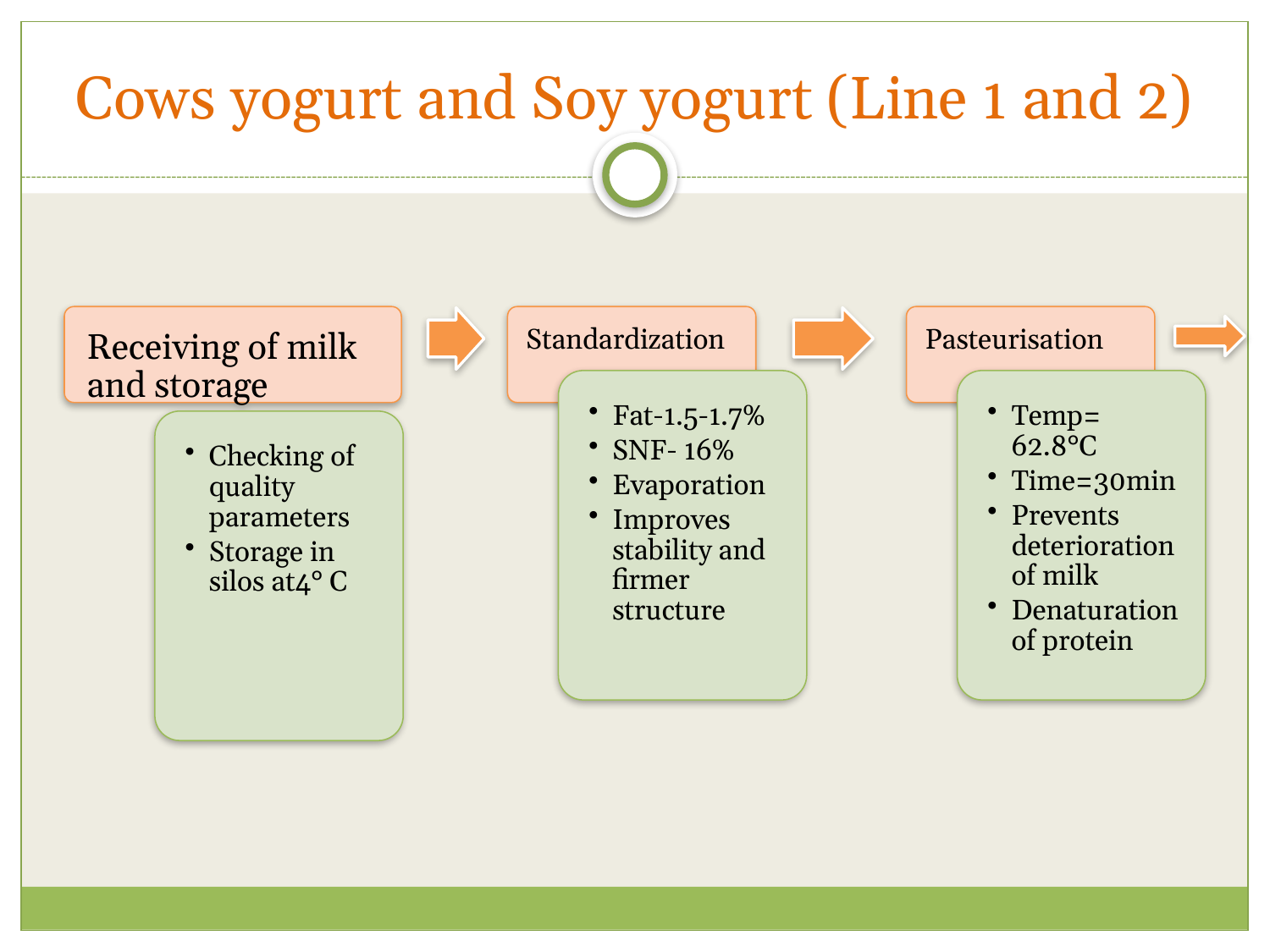

# Cows yogurt and Soy yogurt (Line 1 and 2)
Receiving of milk and storage
Checking of  quality parameters
Storage in silos at4° C

Standardization
Fat-1.5-1.7%
SNF- 16%
Evaporation
Improves stability and firmer structure

Pasteurisation
Temp= 62.8°C
Time=30min
Prevents deterioration of milk
Denaturation of protein